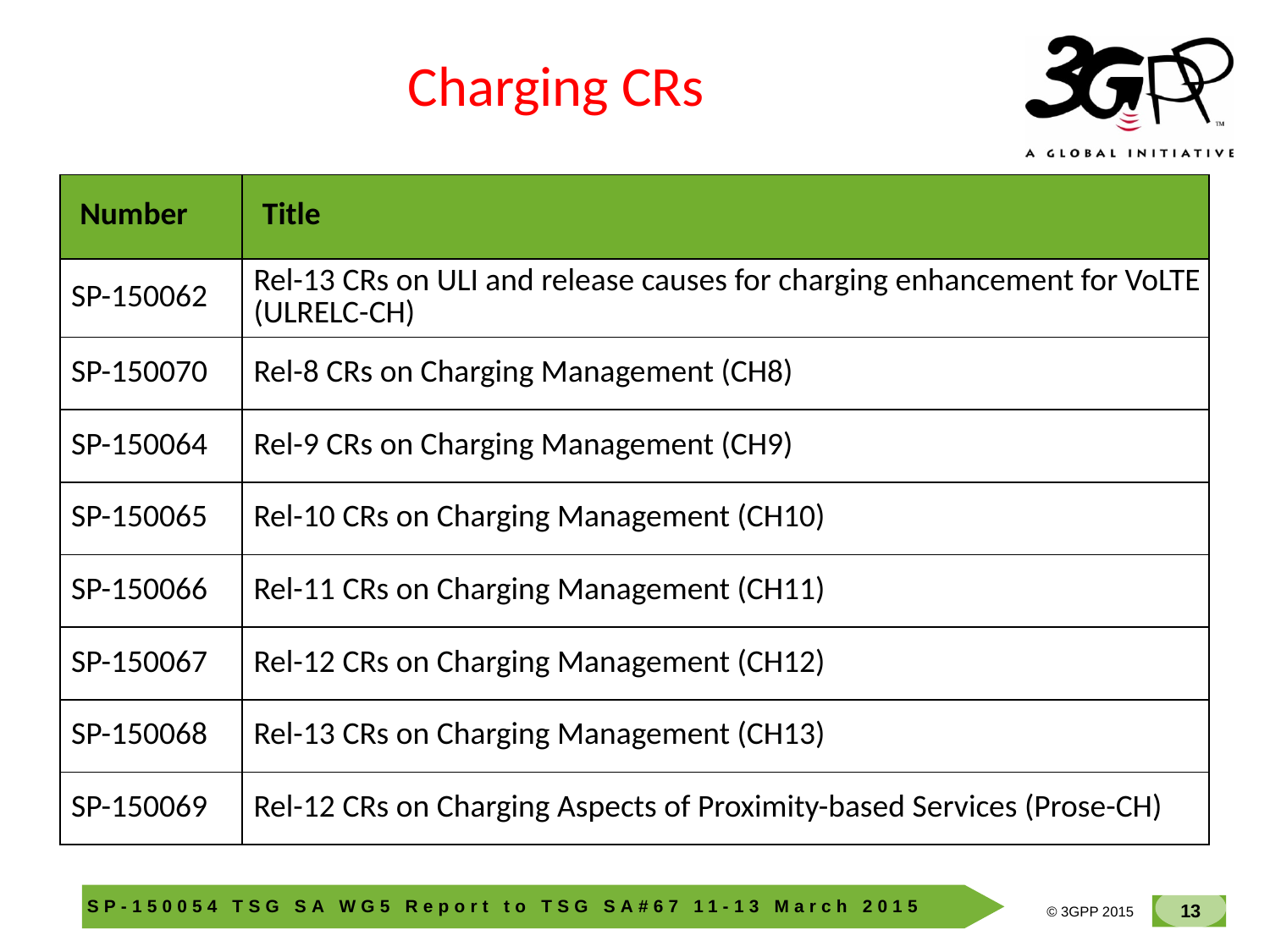

Charging CRs
| Number | Title |
| --- | --- |
| SP-150062 | Rel-13 CRs on ULI and release causes for charging enhancement for VoLTE (ULRELC-CH) |
| SP-150070 | Rel-8 CRs on Charging Management (CH8) |
| SP-150064 | Rel-9 CRs on Charging Management (CH9) |
| SP-150065 | Rel-10 CRs on Charging Management (CH10) |
| SP-150066 | Rel-11 CRs on Charging Management (CH11) |
| SP-150067 | Rel-12 CRs on Charging Management (CH12) |
| SP-150068 | Rel-13 CRs on Charging Management (CH13) |
| SP-150069 | Rel-12 CRs on Charging Aspects of Proximity-based Services (Prose-CH) |